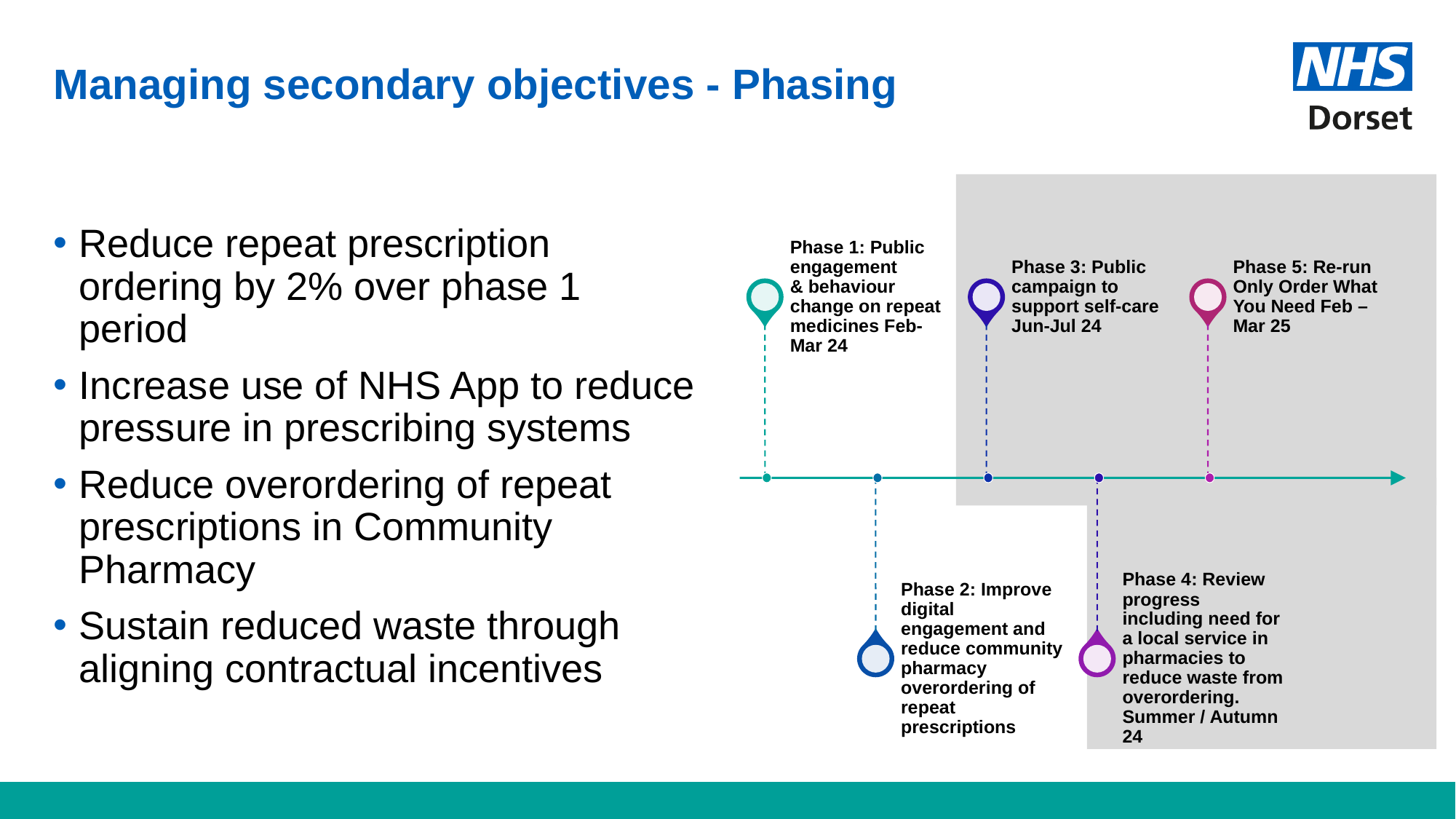

# Managing secondary objectives - Phasing

Reduce repeat prescription ordering by 2% over phase 1 period
Increase use of NHS App to reduce pressure in prescribing systems
Reduce overordering of repeat prescriptions in Community Pharmacy
Sustain reduced waste through aligning contractual incentives
Phase 1: Public engagement & behaviour change on repeat medicines Feb-Mar 24
Phase 2: Improve digital engagement and reduce community pharmacy overordering of repeat prescriptions
Phase 3: Public campaign to support self-care Jun-Jul 24
Phase 4: Review progress including need for a local service in pharmacies to reduce waste from overordering.  Summer / Autumn 24
Phase 5: Re-run Only Order What You Need Feb –Mar 25